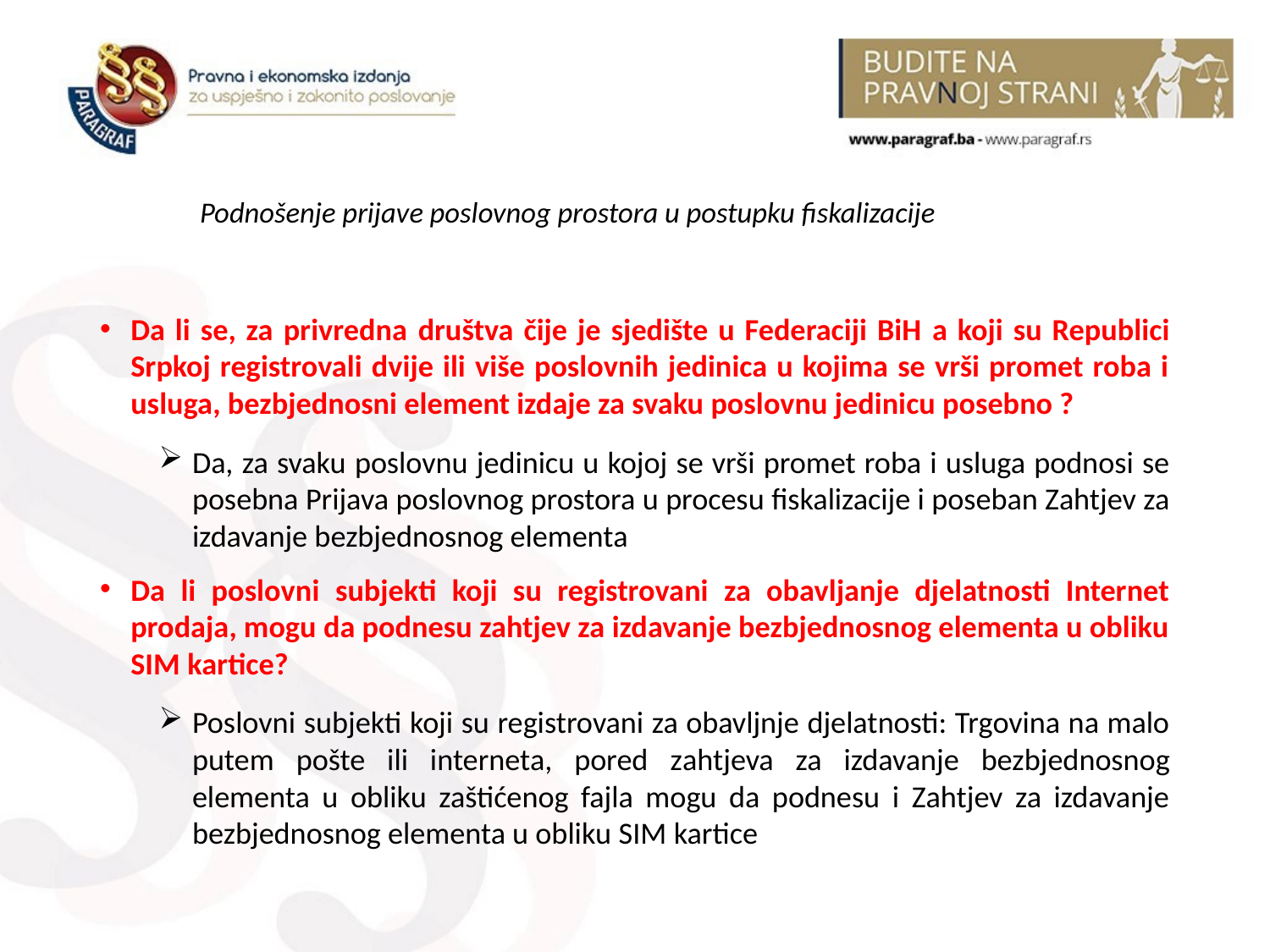

# Podnošenje prijave poslovnog prostora u postupku fiskalizacije

Da li se, za privredna društva čije je sjedište u Federaciji BiH a koji su Republici Srpkoj registrovali dvije ili više poslovnih jedinica u kojima se vrši promet roba i usluga, bezbjednosni element izdaje za svaku poslovnu jedinicu posebno ?
Da, za svaku poslovnu jedinicu u kojoj se vrši promet roba i usluga podnosi se posebna Prijava poslovnog prostora u procesu fiskalizacije i poseban Zahtjev za izdavanje bezbjednosnog elementa
Da li poslovni subjekti koji su registrovani za obavljanje djelatnosti Internet prodaja, mogu da podnesu zahtjev za izdavanje bezbjednosnog elementa u obliku SIM kartice?
Poslovni subjekti koji su registrovani za obavljnje djelatnosti: Trgovina na malo putem pošte ili interneta, pored zahtjeva za izdavanje bezbjednosnog elementa u obliku zaštićenog fajla mogu da podnesu i Zahtjev za izdavanje bezbjednosnog elementa u obliku SIM kartice